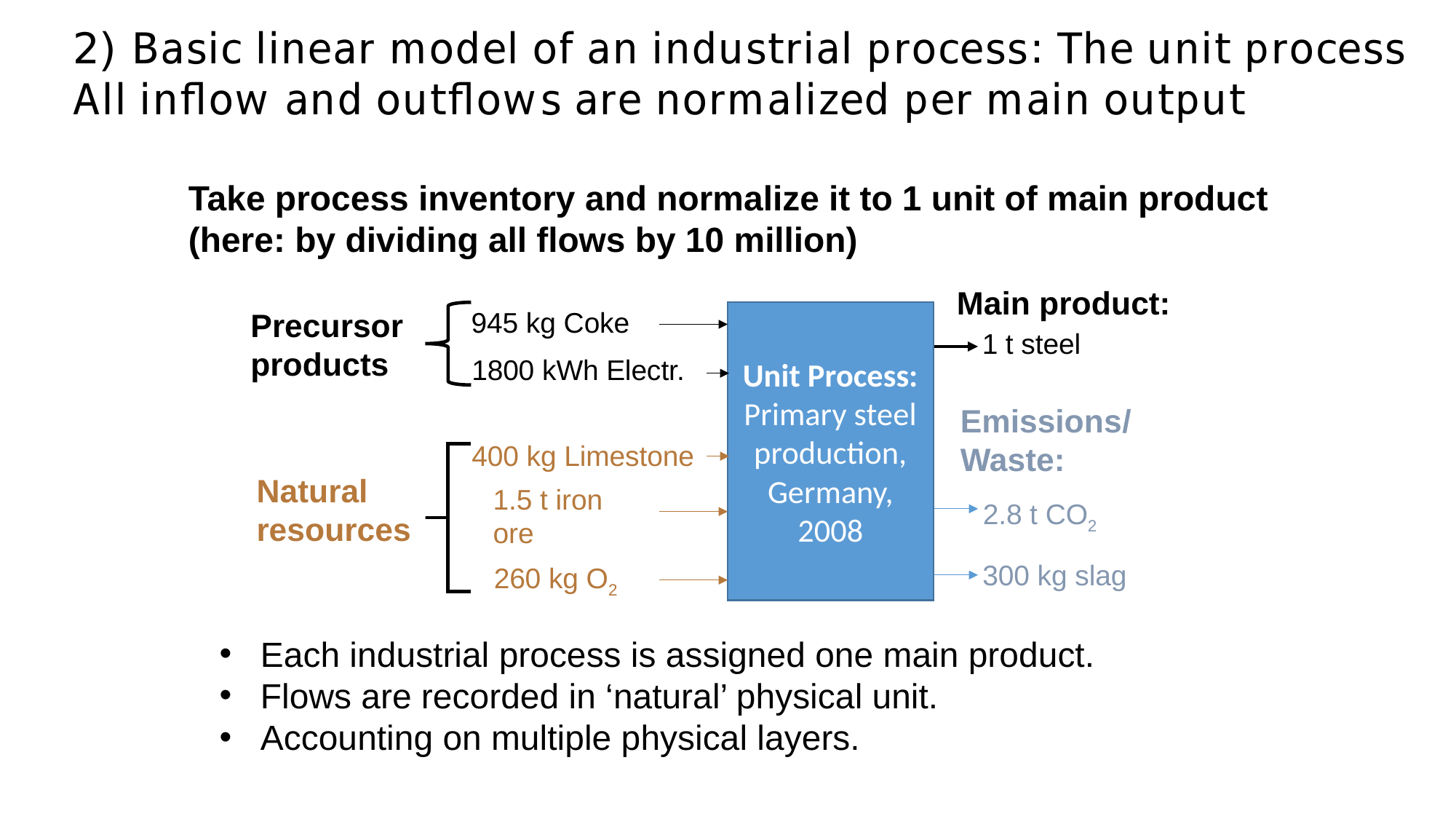

2) Basic linear model of an industrial process: The unit process
All inflow and outflows are normalized per main output
Take process inventory and normalize it to 1 unit of main product
(here: by dividing all flows by 10 million)
Main product:
945 kg Coke
Precursor
products

Unit Process:
Primary steel production,
Germany, 2008
1 t steel
1800 kWh Electr.
Emissions/
Waste:
400 kg Limestone

Natural
resources
1.5 t iron
ore
2.8 t CO2
300 kg slag
260 kg O2
Each industrial process is assigned one main product.
Flows are recorded in ‘natural’ physical unit.
Accounting on multiple physical layers.